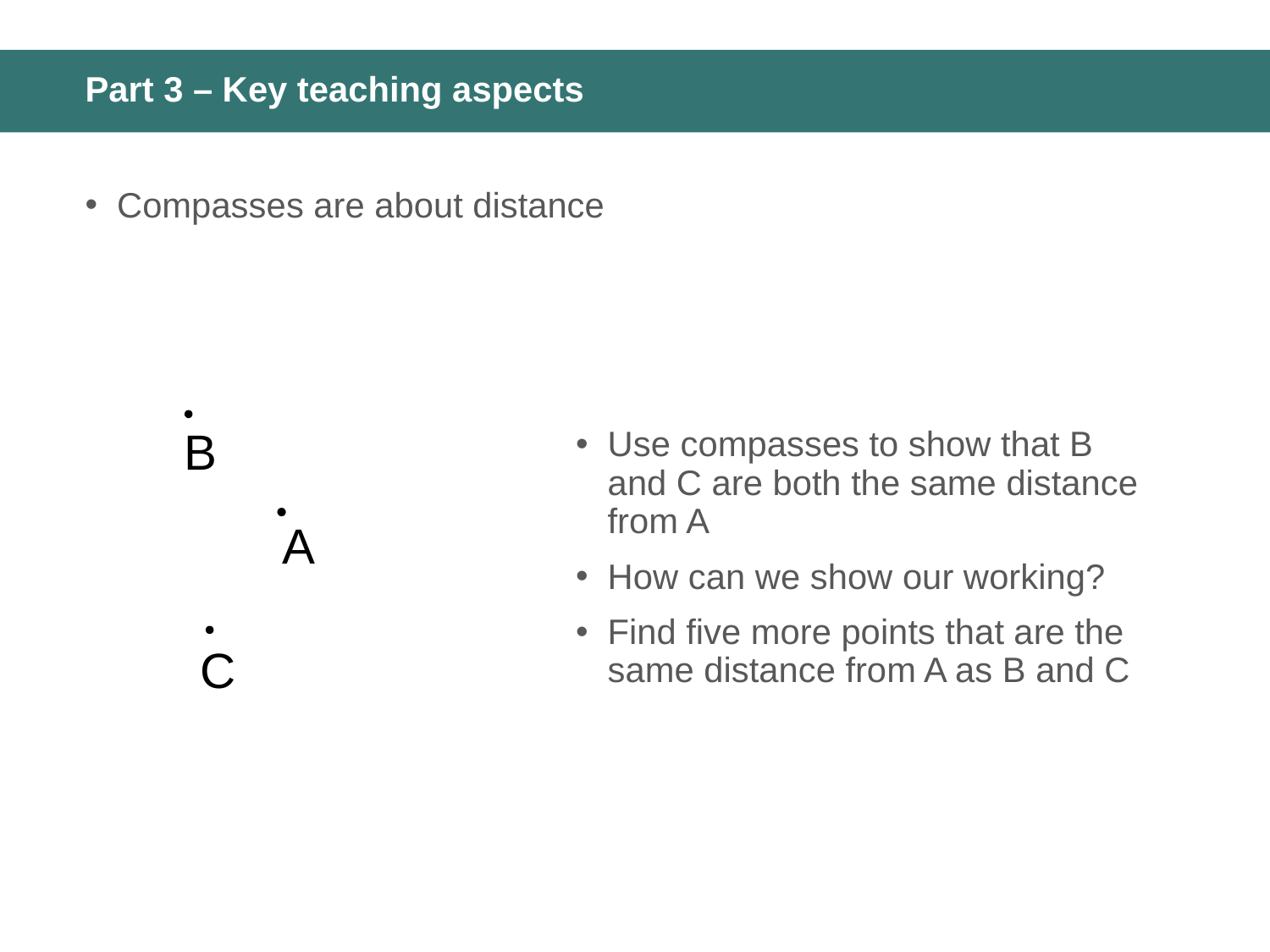

# Part 3 – Key teaching aspects
Compasses are about distance

B
Use compasses to show that B and C are both the same distance from A
How can we show our working?
Find five more points that are the same distance from A as B and C

A

C